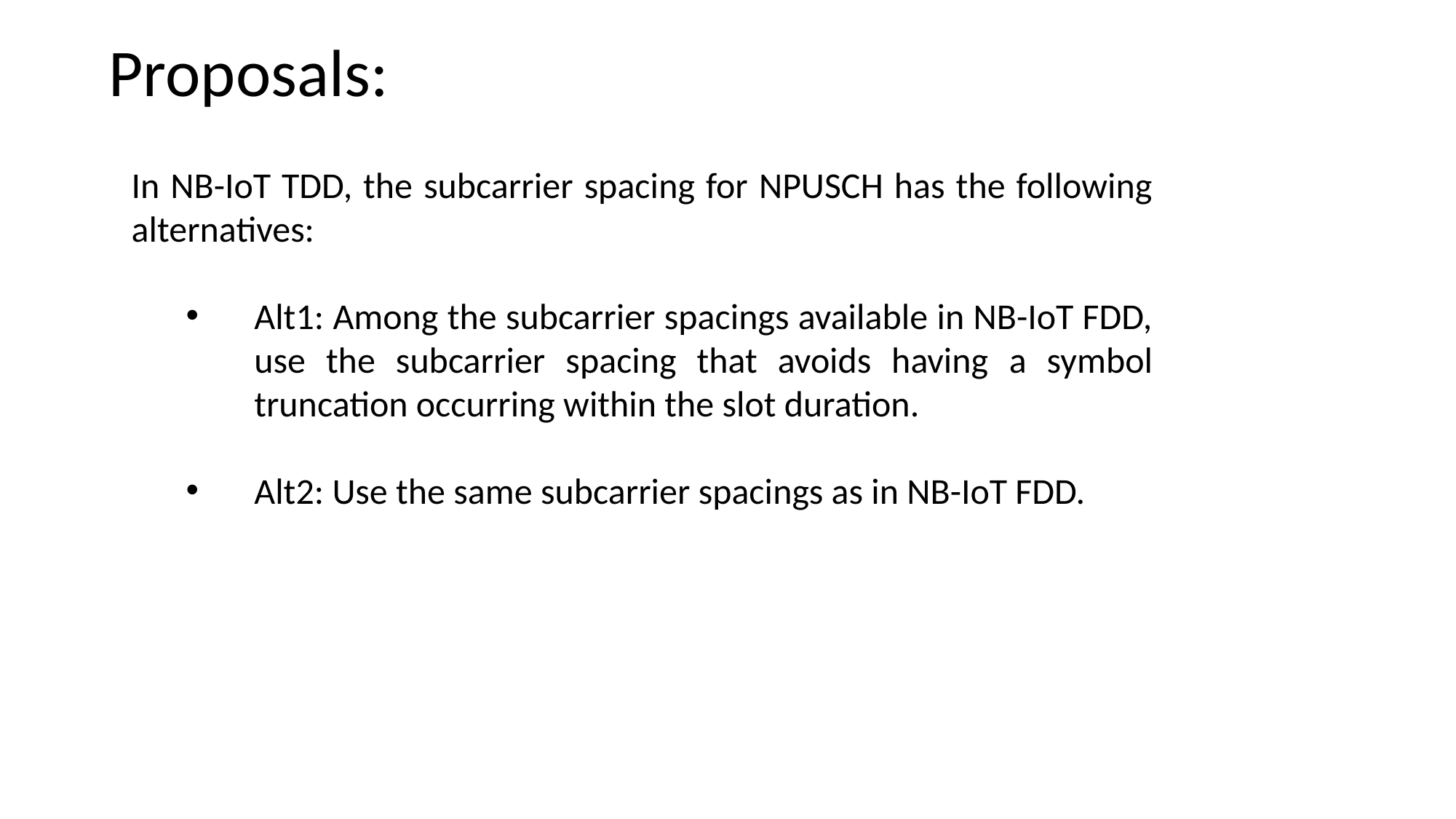

Proposals:
In NB-IoT TDD, the subcarrier spacing for NPUSCH has the following alternatives:

Alt1: Among the subcarrier spacings available in NB-IoT FDD, use the subcarrier spacing that avoids having a symbol truncation occurring within the slot duration.

Alt2: Use the same subcarrier spacings as in NB-IoT FDD.